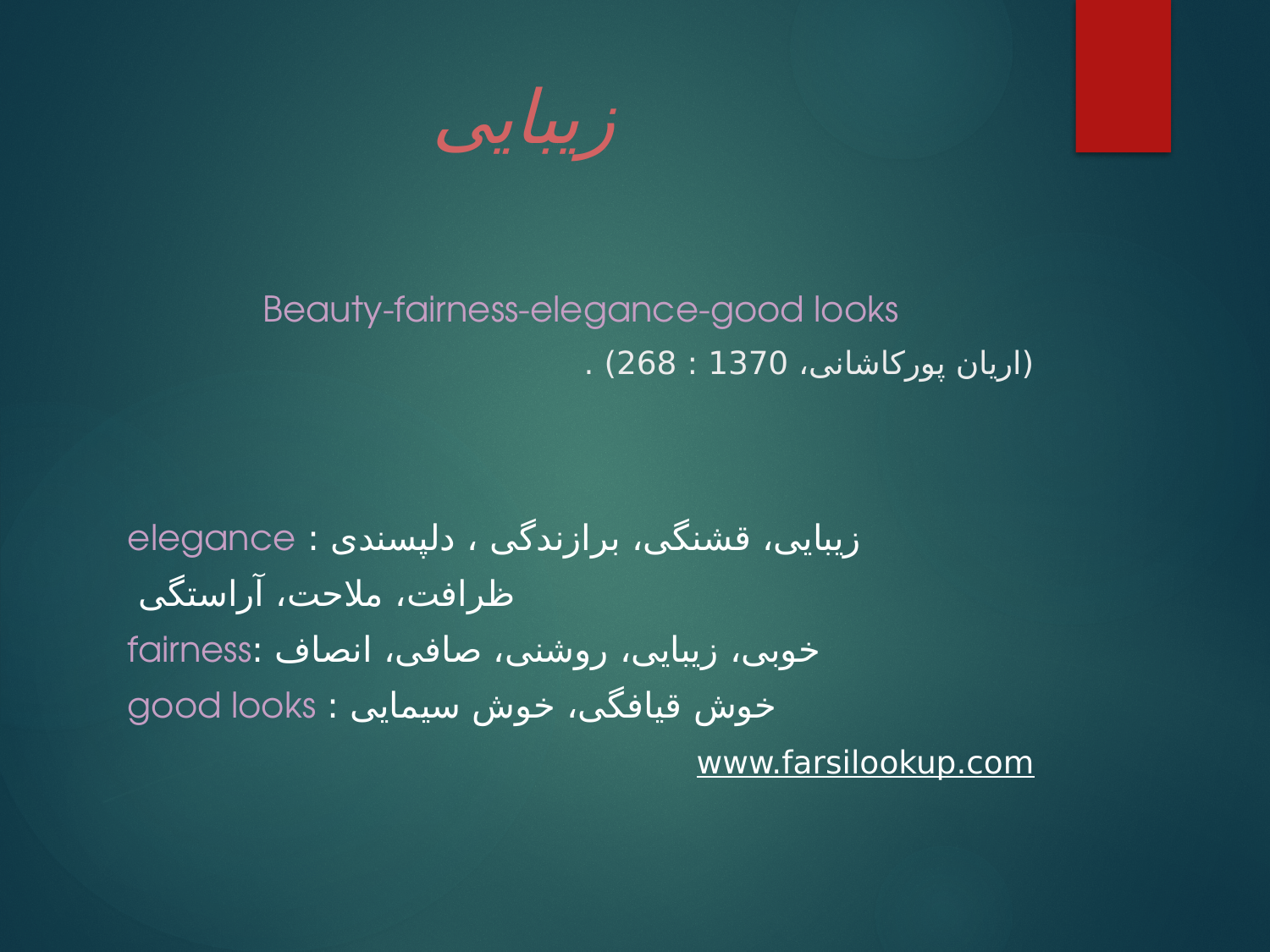

# زیبایی
Beauty-fairness-elegance-good looks
(اریان پورکاشانی، 1370 : 268) .

زیبایی، قشنگی، برازندگی ، دلپسندی : elegance
ظرافت، ملاحت، آراستگی
خوبی، زیبایی، روشنی، صافی، انصاف :fairness
خوش قیافگی، خوش سیمایی : good looks
www.farsilookup.com